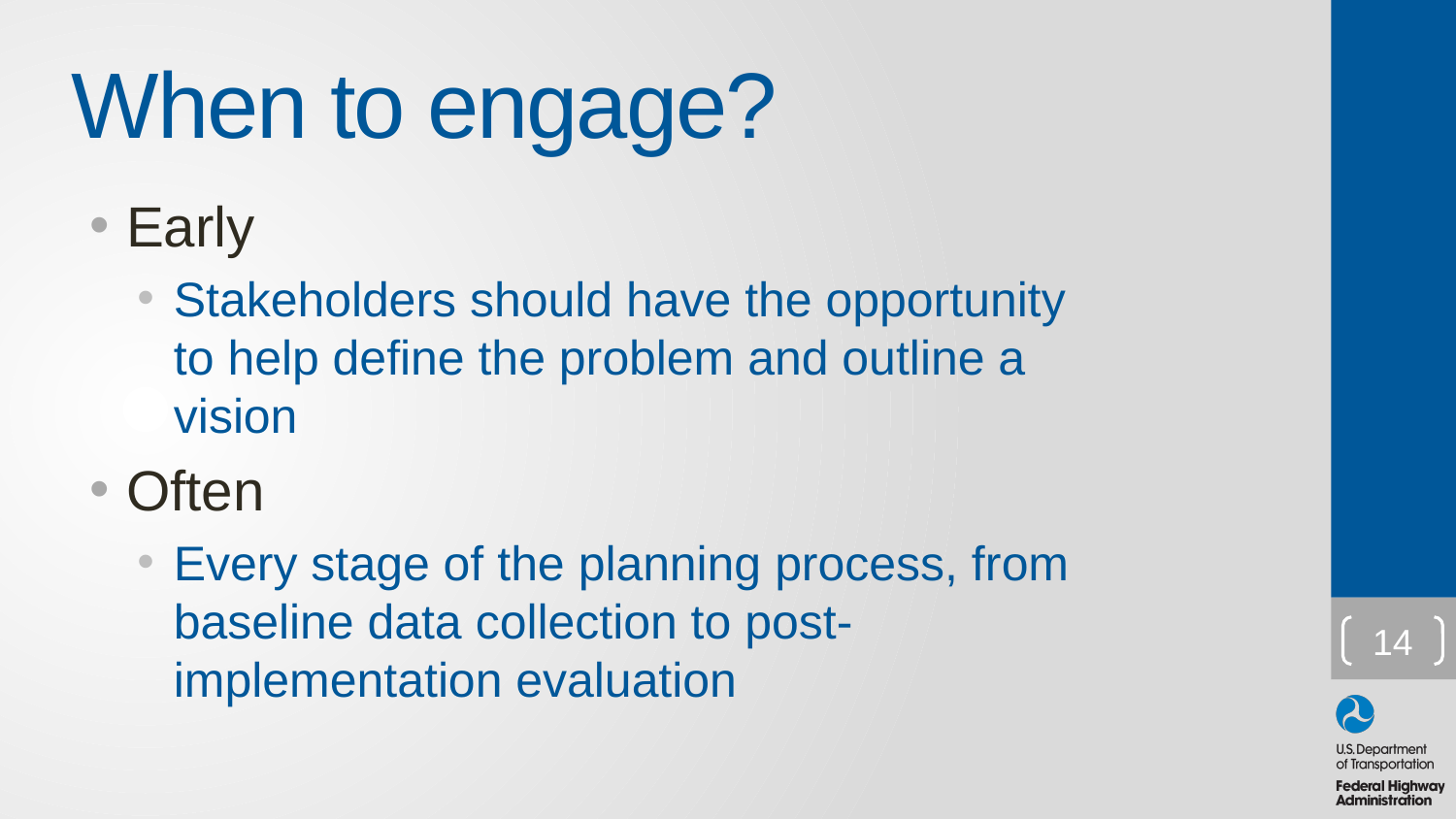

# When to engage?
Early
Stakeholders should have the opportunity to help define the problem and outline a vision
Often
Every stage of the planning process, from baseline data collection to post-implementation evaluation
14